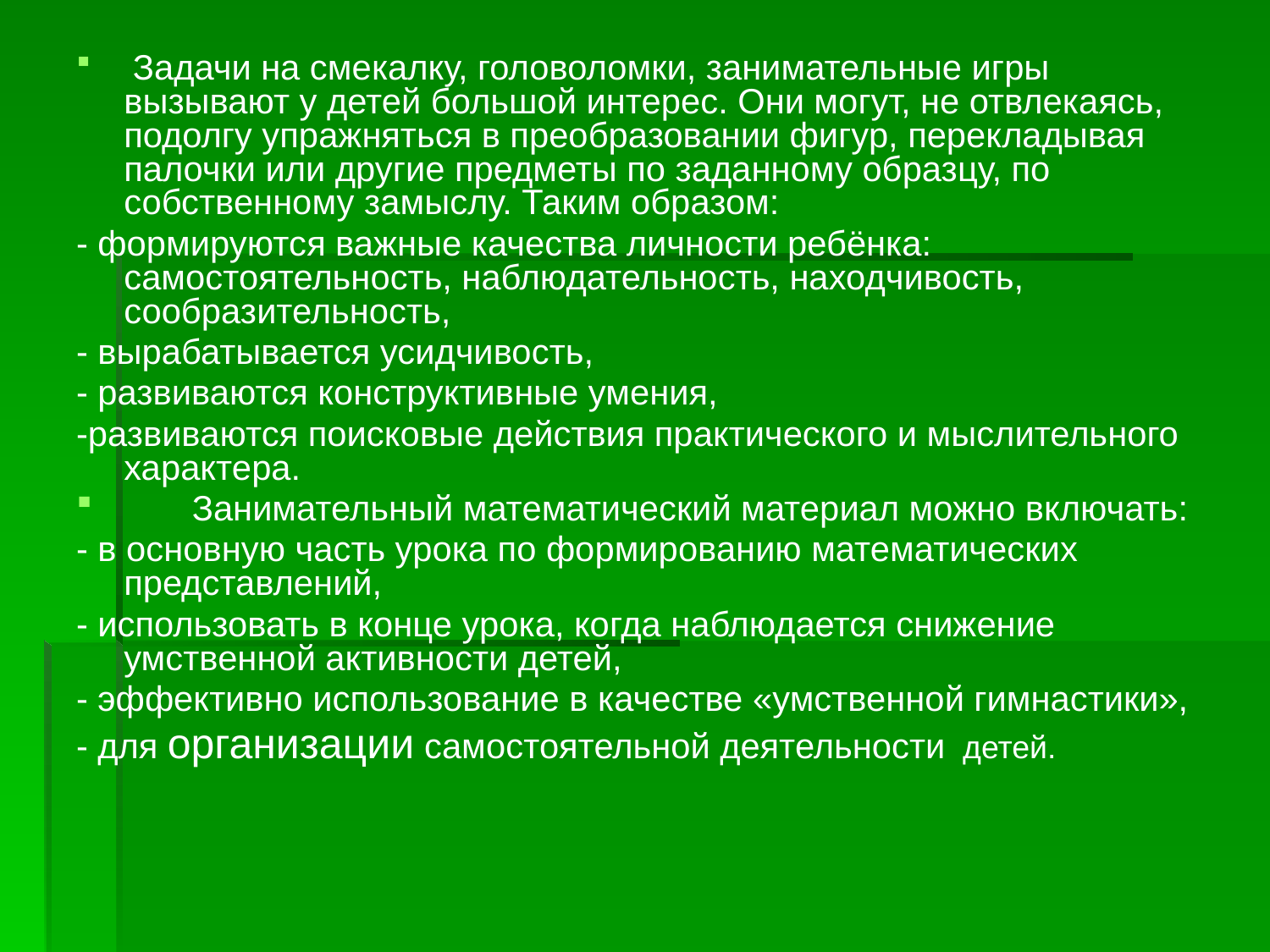

#
 Задачи на смекалку, головоломки, занимательные игры вызывают у детей большой интерес. Они могут, не отвлекаясь, подолгу упражняться в преобразовании фигур, перекладывая палочки или другие предметы по заданному образцу, по собственному замыслу. Таким образом:
- формируются важные качества личности ребёнка: самостоятельность, наблюдательность, находчивость,    сообразительность,
- вырабатывается усидчивость,
- развиваются конструктивные умения,
-развиваются поисковые действия практического и мыслительного характера.
       Занимательный математический материал можно включать:
- в основную часть урока по формированию математических представлений,
- использовать в конце урока, когда наблюдается снижение умственной активности детей,
- эффективно использование в качестве «умственной гимнастики»,
- для организации самостоятельной деятельности  детей.